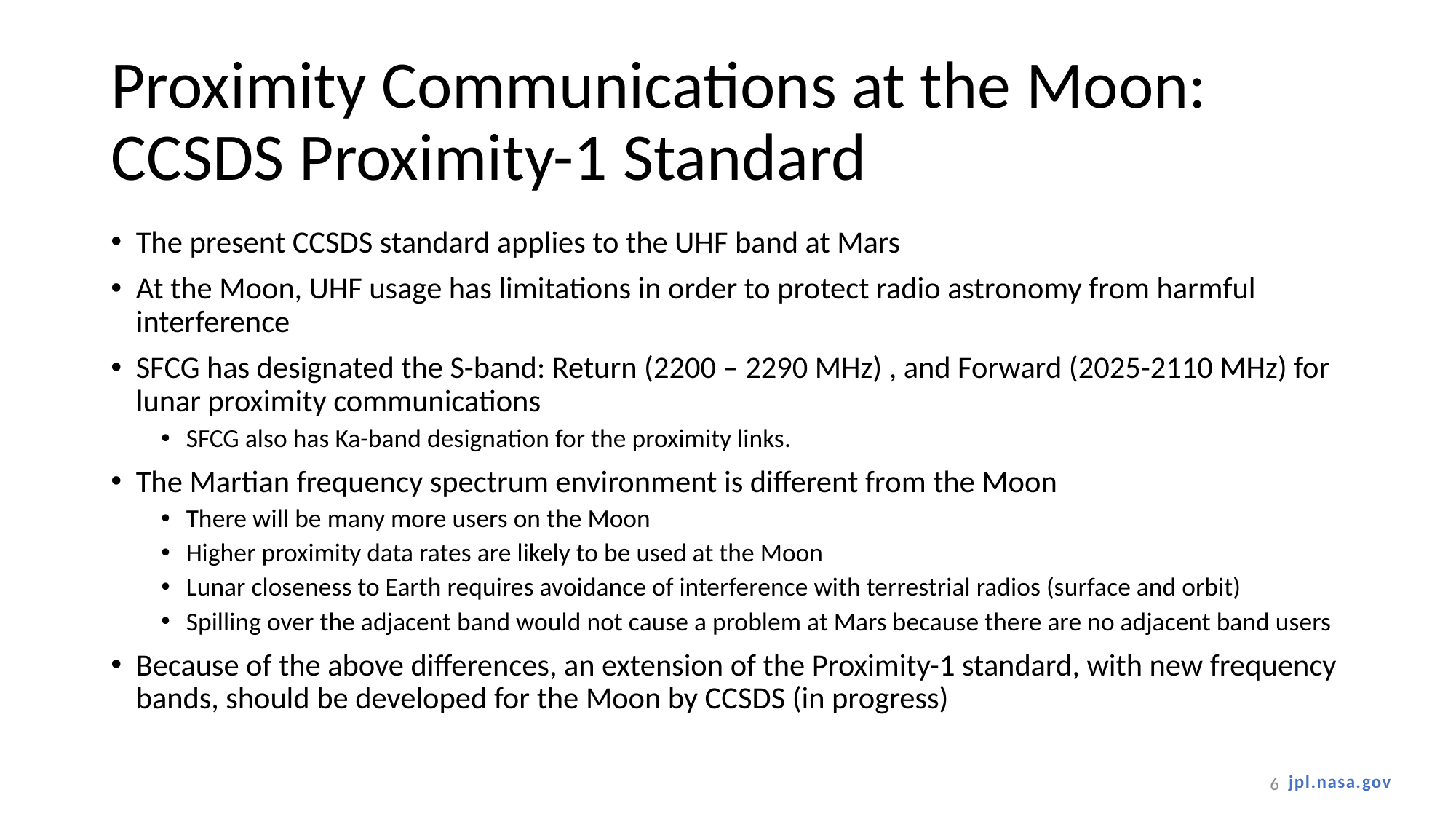

# Proximity Communications at the Moon: CCSDS Proximity-1 Standard
The present CCSDS standard applies to the UHF band at Mars
At the Moon, UHF usage has limitations in order to protect radio astronomy from harmful interference
SFCG has designated the S-band: Return (2200 – 2290 MHz) , and Forward (2025-2110 MHz) for lunar proximity communications
SFCG also has Ka-band designation for the proximity links.
The Martian frequency spectrum environment is different from the Moon
There will be many more users on the Moon
Higher proximity data rates are likely to be used at the Moon
Lunar closeness to Earth requires avoidance of interference with terrestrial radios (surface and orbit)
Spilling over the adjacent band would not cause a problem at Mars because there are no adjacent band users
Because of the above differences, an extension of the Proximity-1 standard, with new frequency bands, should be developed for the Moon by CCSDS (in progress)
6